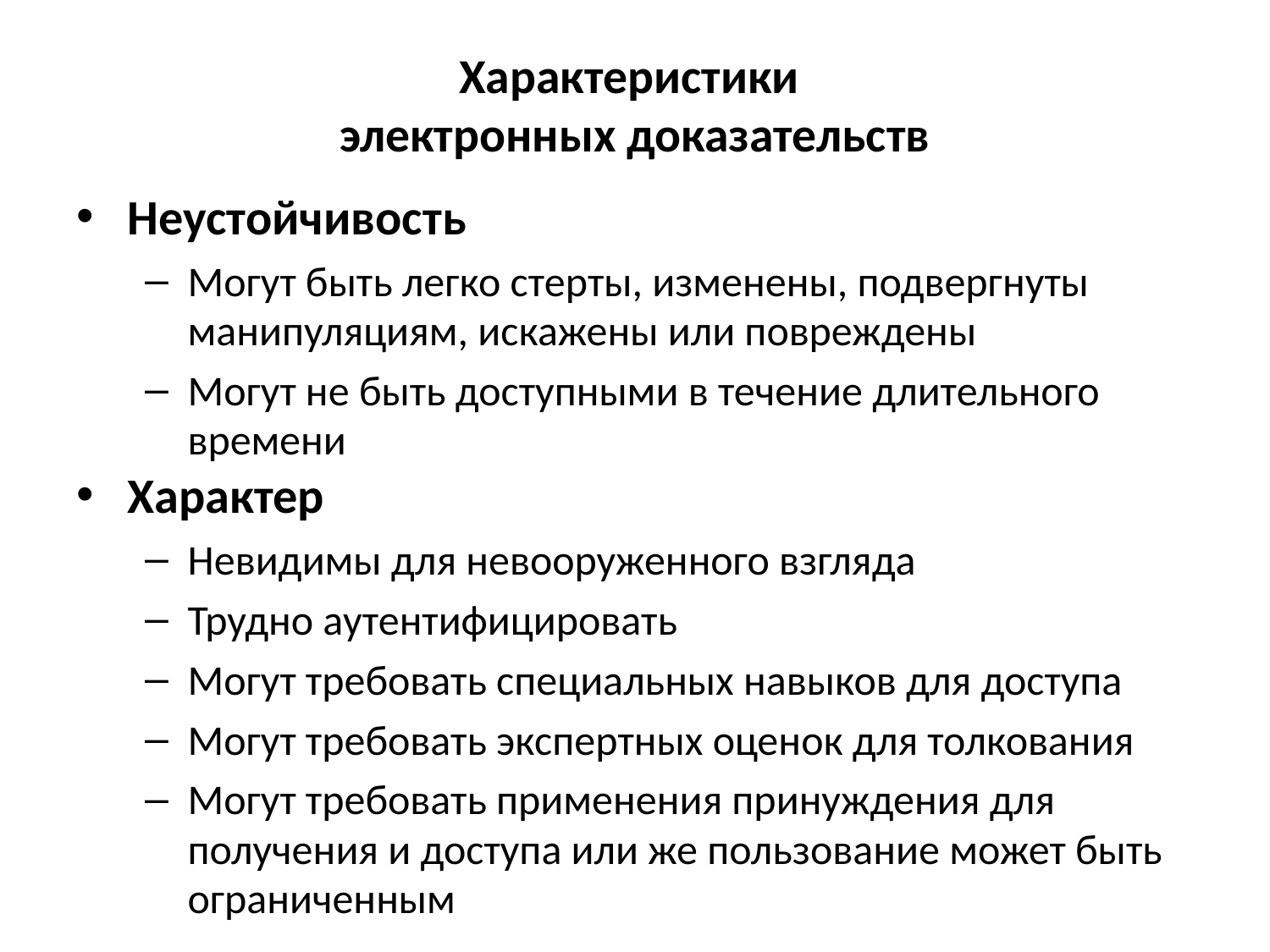

# Характеристики электронных доказательств
Неустойчивость
Могут быть легко стерты, изменены, подвергнуты манипуляциям, искажены или повреждены
Могут не быть доступными в течение длительного времени
Характер
Невидимы для невооруженного взгляда
Трудно аутентифицировать
Могут требовать специальных навыков для доступа
Могут требовать экспертных оценок для толкования
Могут требовать применения принуждения для получения и доступа или же пользование может быть ограниченным